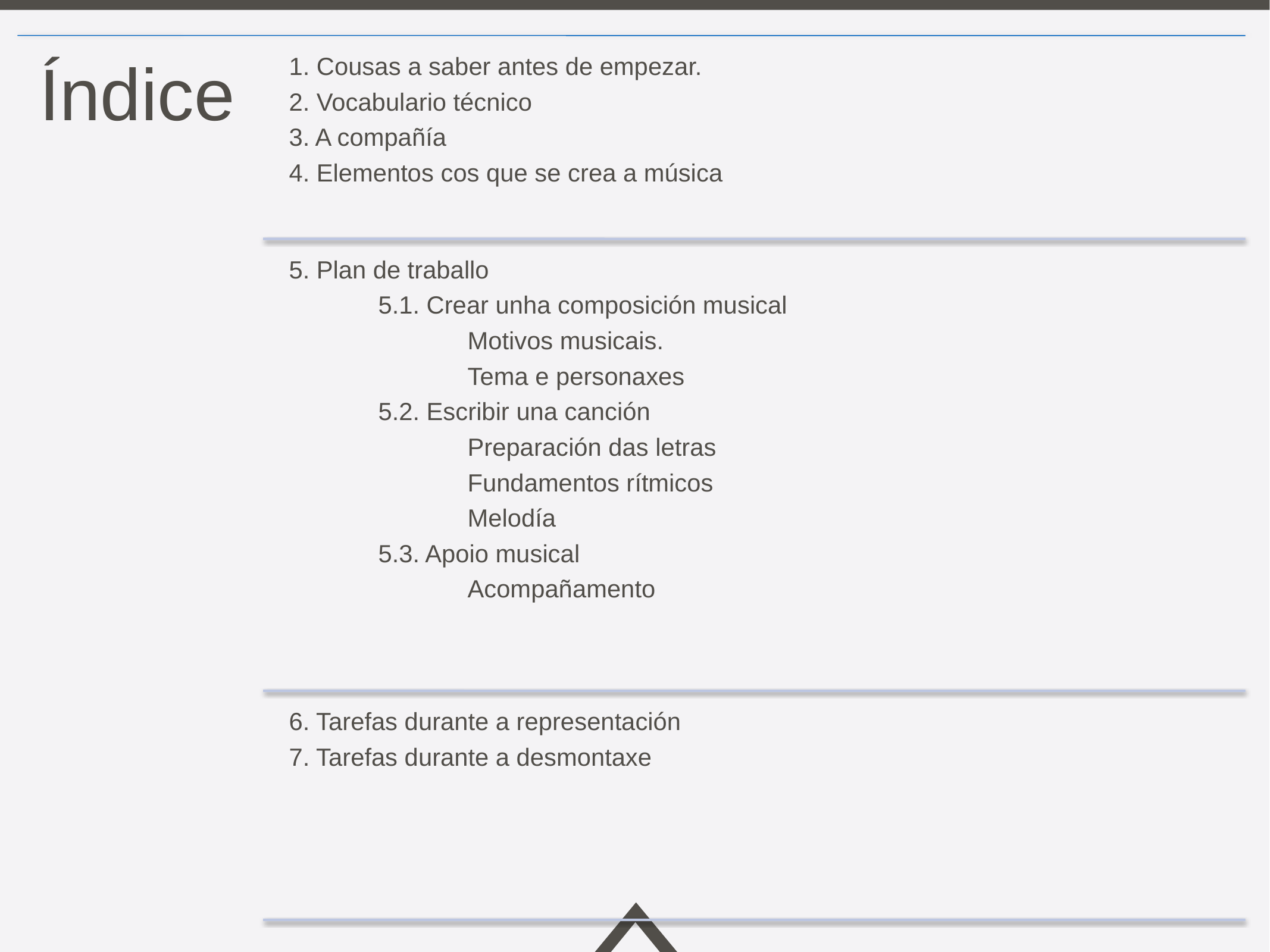

Índice
1. Cousas a saber antes de empezar.
2. Vocabulario técnico
3. A compañía
4. Elementos cos que se crea a música

5. Plan de traballo
	5.1. Crear unha composición musical
		Motivos musicais.
		Tema e personaxes
	5.2. Escribir una canción
		Preparación das letras
		Fundamentos rítmicos
		Melodía
	5.3. Apoio musical
		Acompañamento
6. Tarefas durante a representación
7. Tarefas durante a desmontaxe